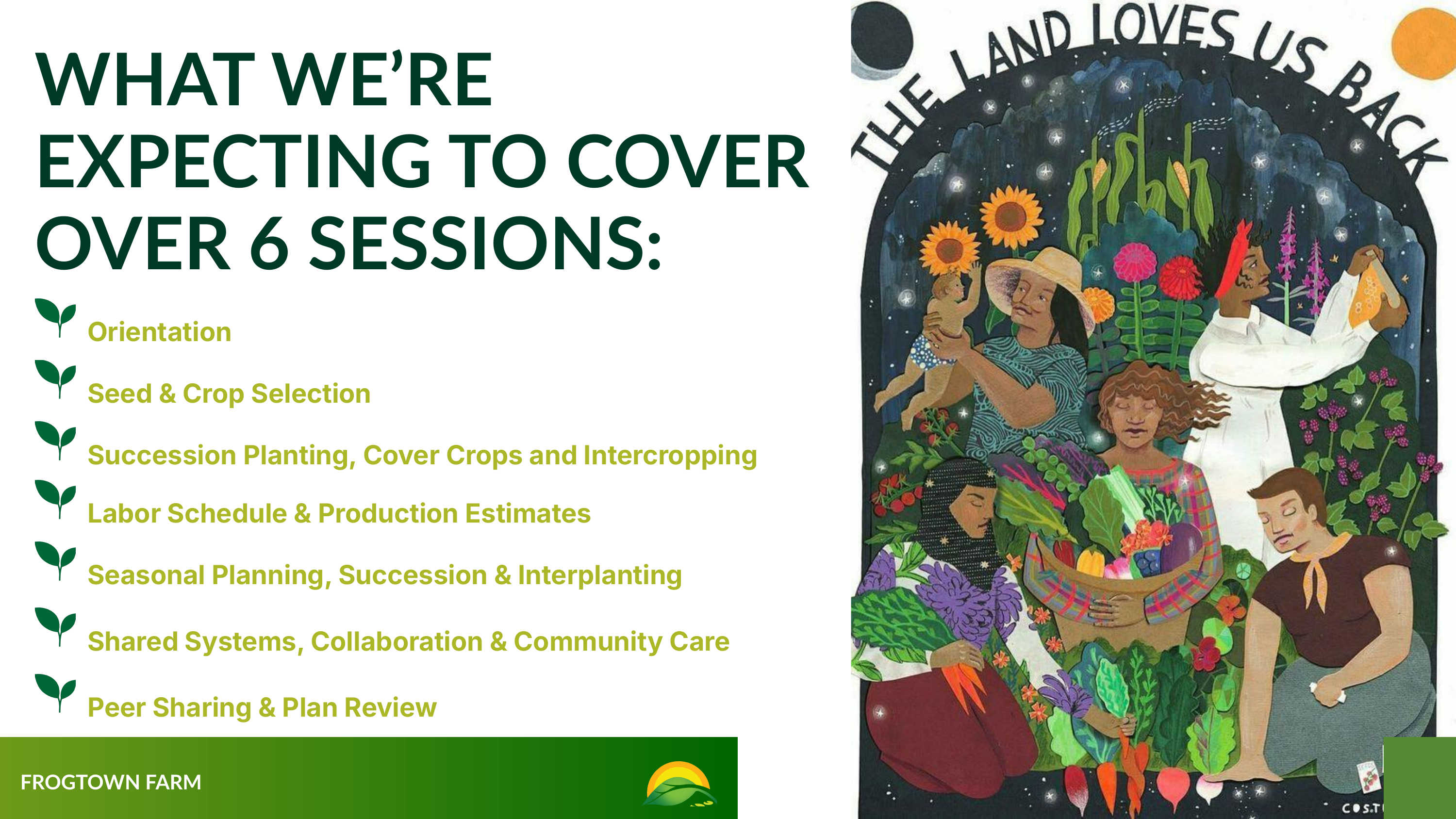

WHAT WE’RE EXPECTING TO COVER OVER 6 SESSIONS:

Orientation

Seed & Crop Selection

Succession Planting, Cover Crops and Intercropping

Labor Schedule & Production Estimates

Seasonal Planning, Succession & Interplanting

Shared Systems, Collaboration & Community Care

Peer Sharing & Plan Review

FROGTOWN FARM